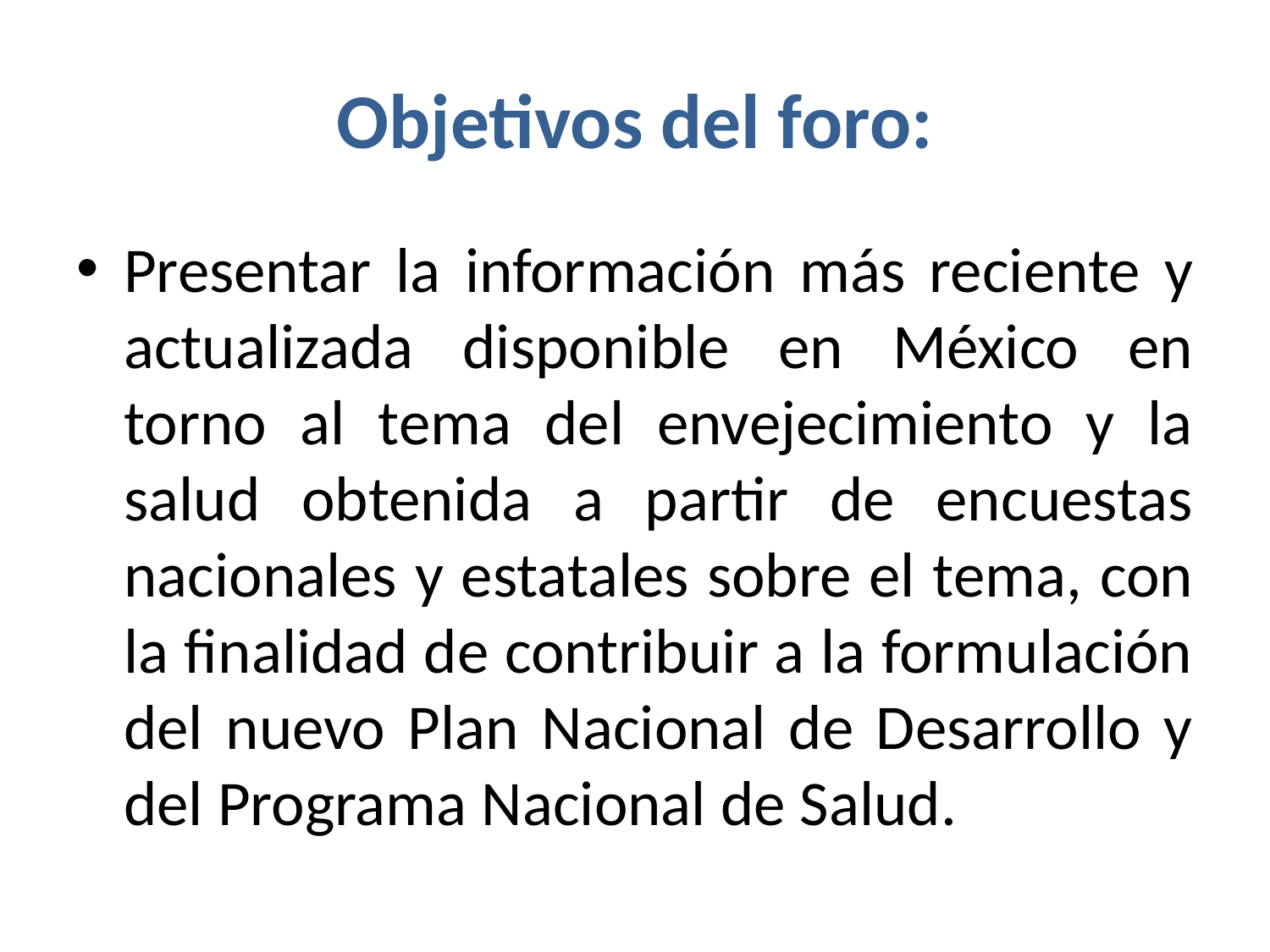

# Objetivos del foro:
Presentar la información más reciente y actualizada disponible en México en torno al tema del envejecimiento y la salud obtenida a partir de encuestas nacionales y estatales sobre el tema, con la finalidad de contribuir a la formulación del nuevo Plan Nacional de Desarrollo y del Programa Nacional de Salud.